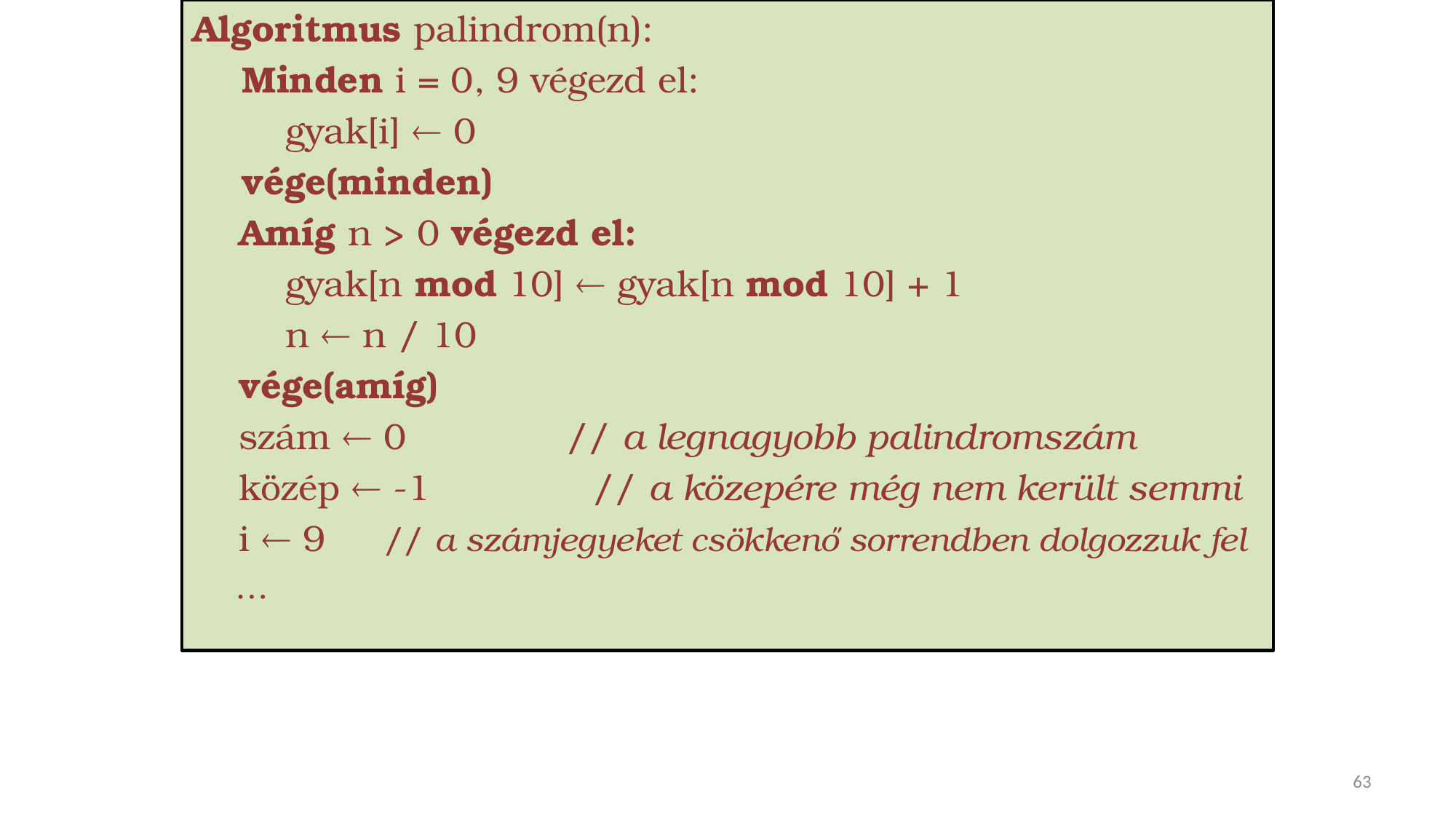

Algoritmus palindrom(n):
    Minden i = 0, 9 végezd el:
        gyak[i] ← 0
    vége(minden)
    Amíg n > 0 végezd el:
        gyak[n mod 10] ← gyak[n mod 10] + 1
        n ← n / 10
    vége(amíg)
    szám ← 0		    // a legnagyobb palindromszám
    közép ← -1              // a közepére még nem került semmi
    i ← 9     // a számjegyeket csökkenő sorrendben dolgozzuk fel
    …
63